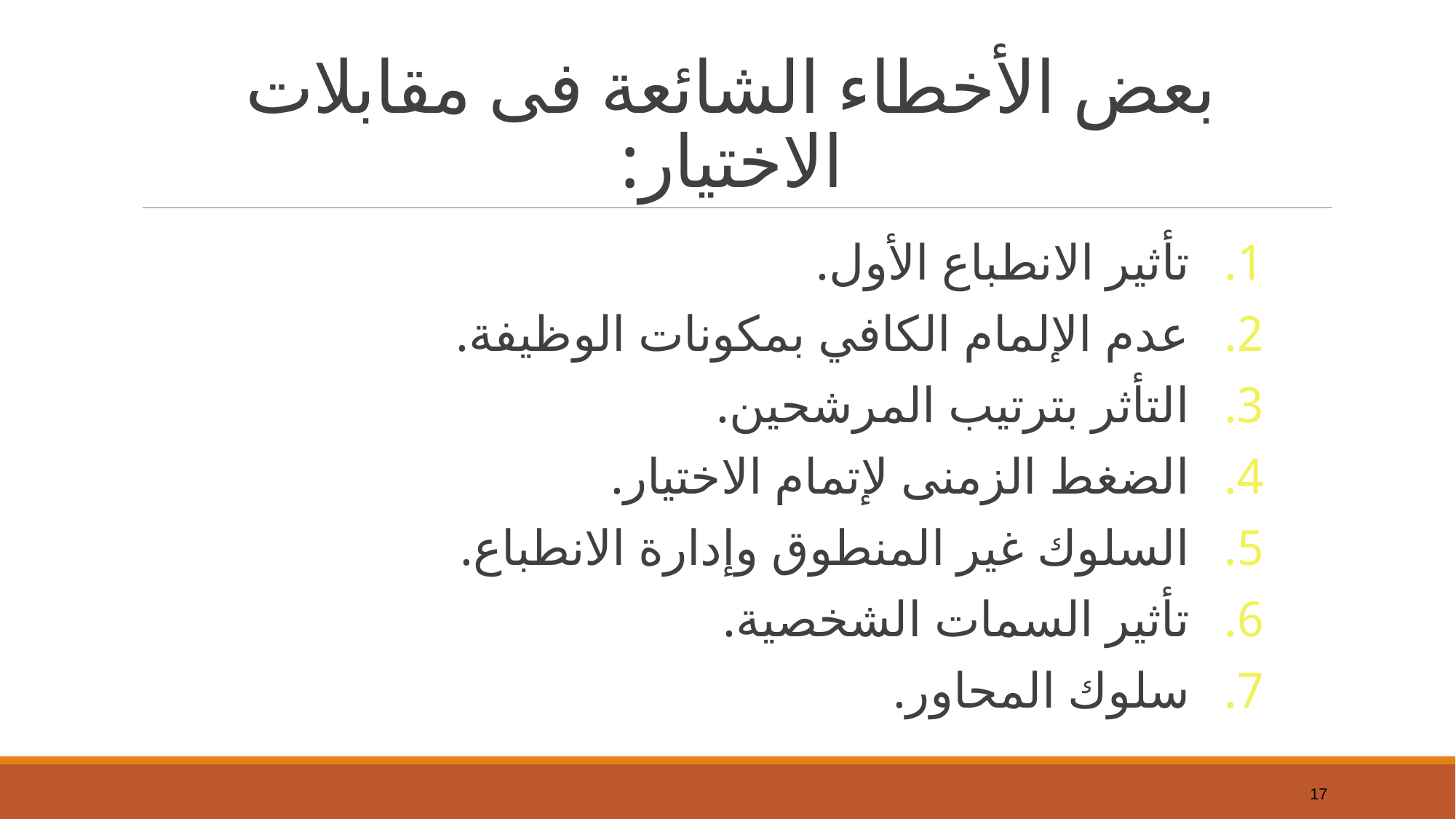

# بعض الأخطاء الشائعة فى مقابلات الاختيار:
تأثير الانطباع الأول.
عدم الإلمام الكافي بمكونات الوظيفة.
التأثر بترتيب المرشحين.
الضغط الزمنى لإتمام الاختيار.
السلوك غير المنطوق وإدارة الانطباع.
تأثير السمات الشخصية.
سلوك المحاور.
17